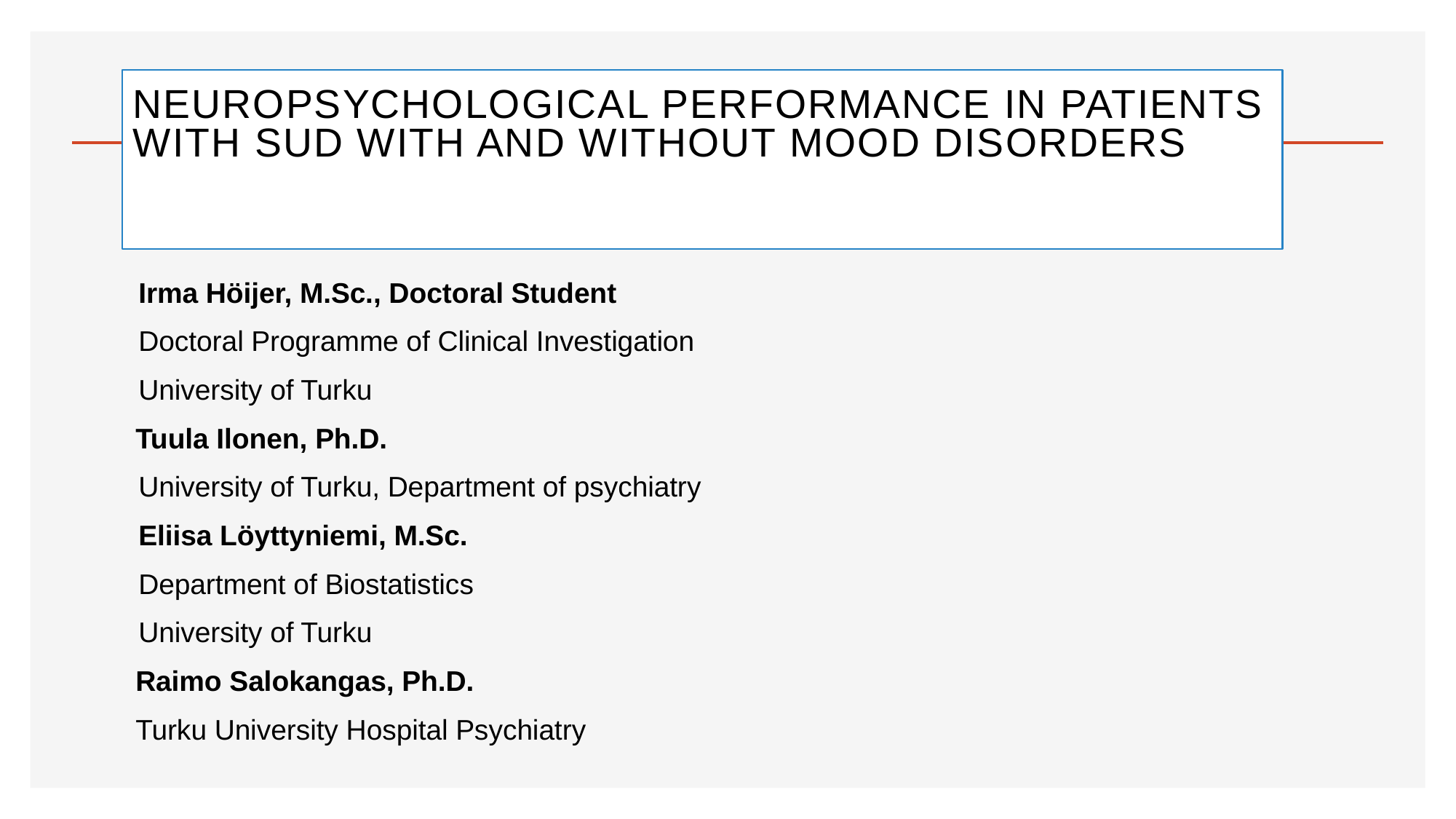

# Neuropsychological Performance in Patients with SUD with and without Mood Disorders
Irma Höijer, M.Sc., Doctoral Student
Doctoral Programme of Clinical Investigation
University of Turku
 Tuula Ilonen, Ph.D.
University of Turku, Department of psychiatry
Eliisa Löyttyniemi, M.Sc.
Department of Biostatistics
University of Turku
 Raimo Salokangas, Ph.D.
 Turku University Hospital Psychiatry